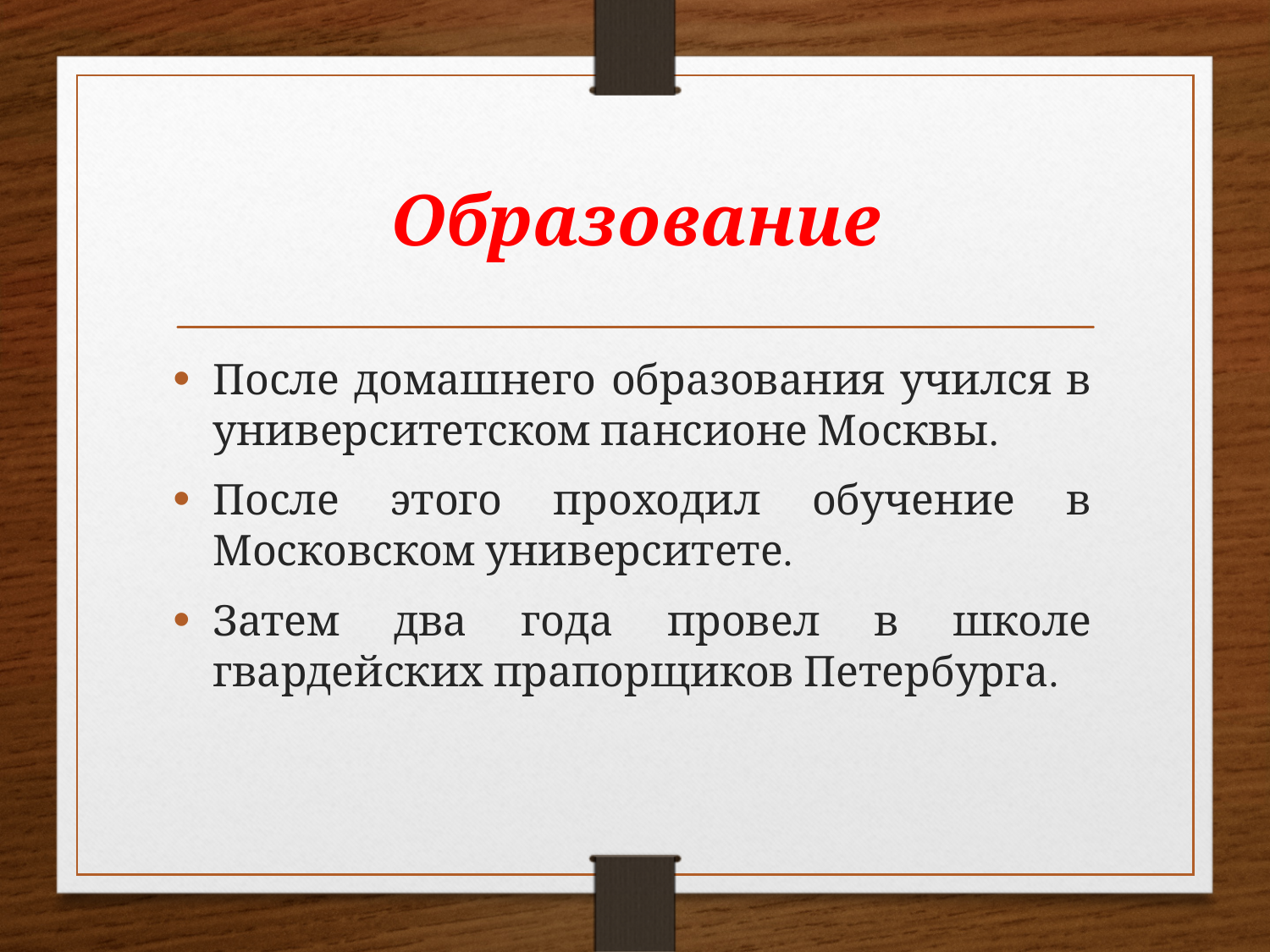

# Образование
После домашнего образования учился в университетском пансионе Москвы.
После этого проходил обучение в Московском университете.
Затем два года провел в школе гвардейских прапорщиков Петербурга.